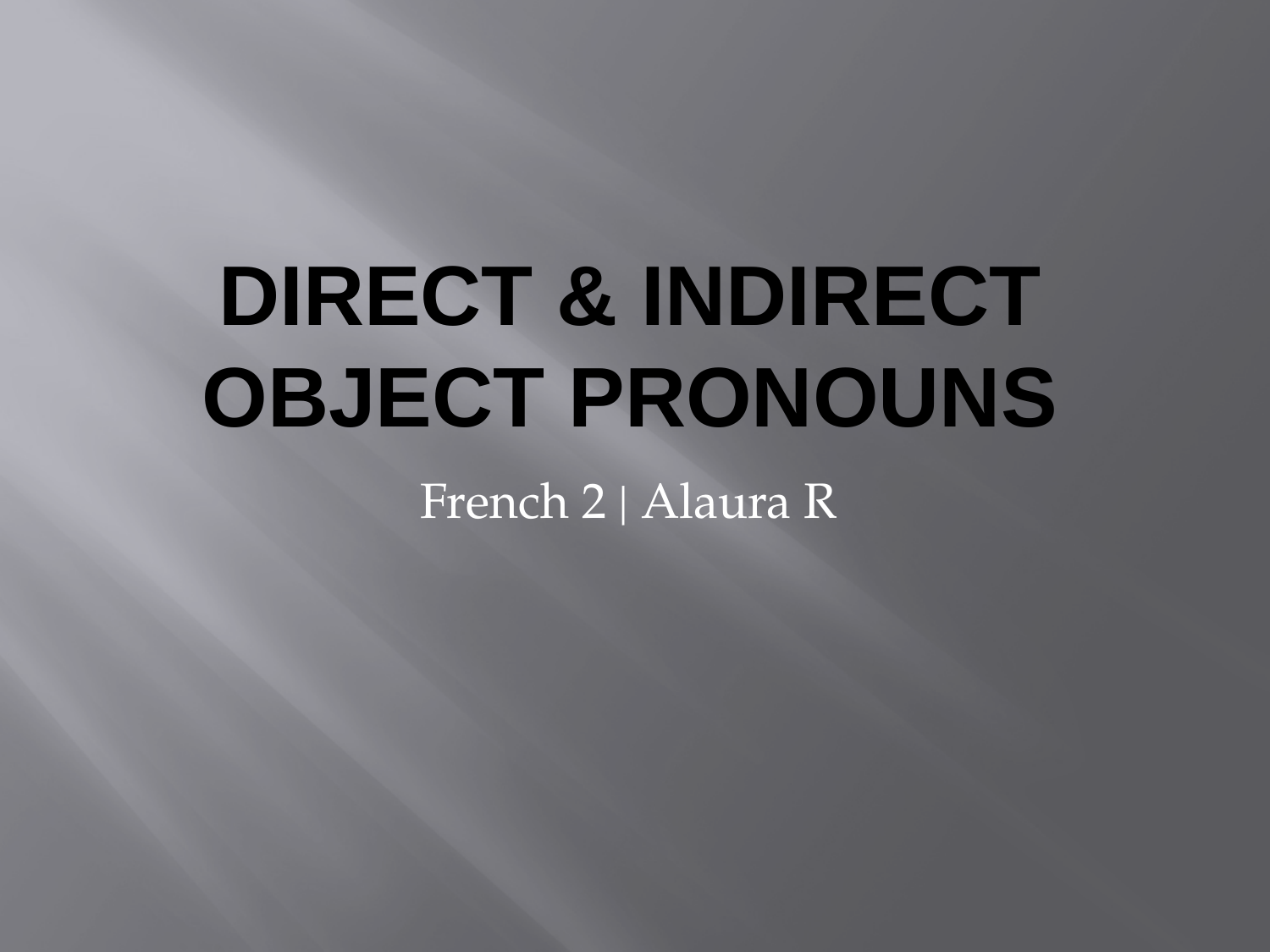

# Direct & Indirect Object Pronouns
French 2 | Alaura R